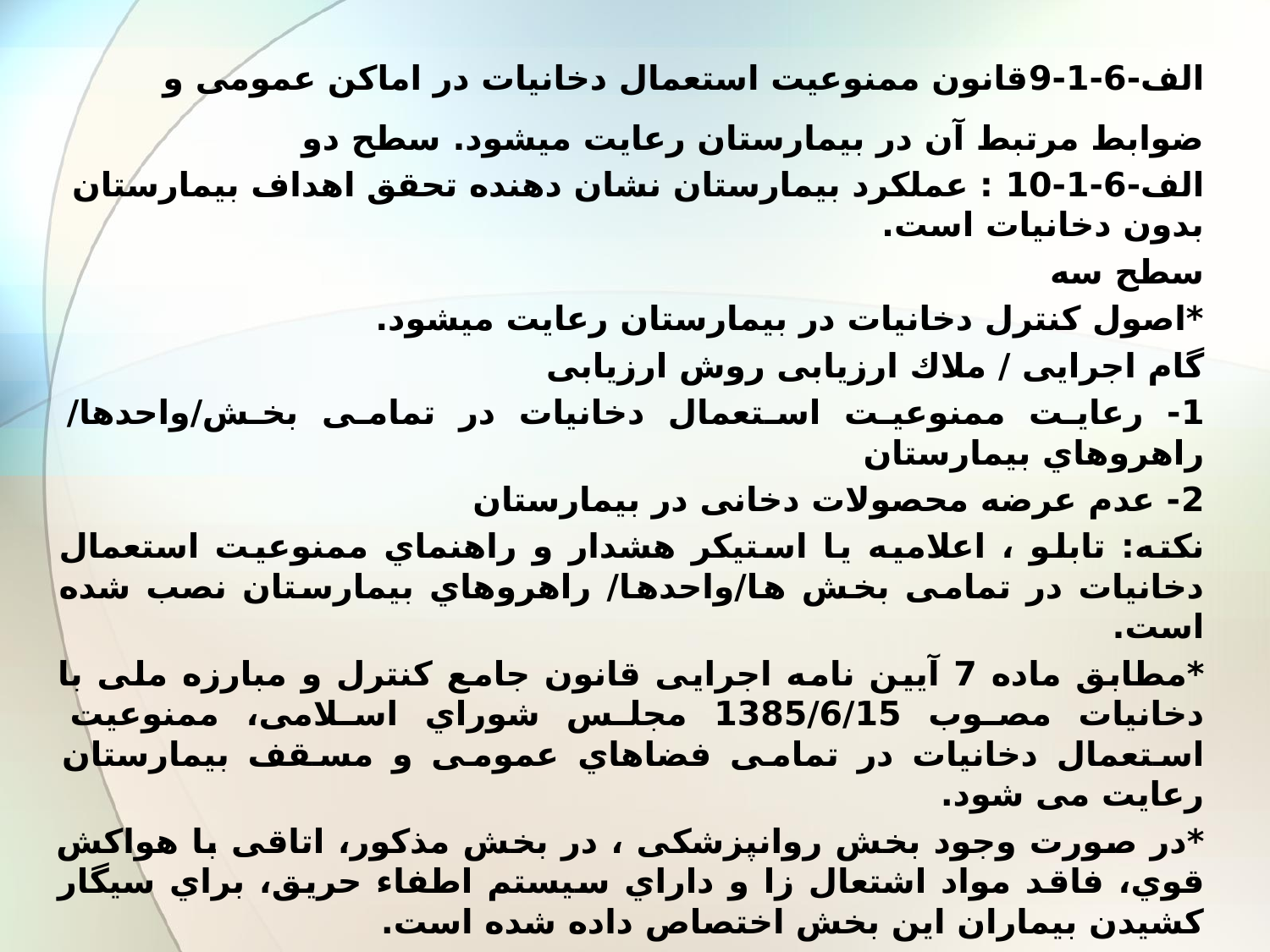

الف-6-1-9	قانون ممنوعیت استعمال دخانیات در اماکن عمومی و ضوابط مرتبط آن در بیمارستان رعایت میشود. 	سطح دو
الف-6-1-10 : عملکرد بیمارستان نشان دهنده تحقق اهداف بیمارستان بدون دخانیات است.
سطح سه
*اصول کنترل دخانیات در بیمارستان رعایت میشود.
گام اجرایی / ملاك ارزیابی روش ارزیابی
1- رعایت ممنوعیت استعمال دخانیات در تمامی بخش/واحدها/ راهروهاي بیمارستان
2- عدم عرضه محصولات دخانی در بیمارستان
نکته: تابلو ، اعلامیه یا استیکر هشدار و راهنماي ممنوعیت استعمال دخانیات در تمامی بخش ها/واحدها/ راهروهاي بیمارستان نصب شده است.
*مطابق ماده 7 آیین نامه اجرایی قانون جامع کنترل و مبارزه ملی با دخانیات مصوب 1385/6/15 مجلس شوراي اسلامی، ممنوعیت استعمال دخانیات در تمامی فضاهاي عمومی و مسقف بیمارستان رعایت می شود.
*در صورت وجود بخش روانپزشکی ، در بخش مذکور، اتاقی با هواکش قوي، فاقد مواد اشتعال زا و داراي سیستم اطفاء حریق، براي سیگار کشیدن بیماران این بخش اختصاص داده شده است.
*بر اساس بازدید میدانی ، مواد دخانی در بیمارستان عرضه نشده و به فروش نمی رسد. به عبارتی از عرضه و فروش مواد دخانی در بوفه بیمارستان جلوگیري شده است. (به استثناي بیمارستان روان پزشکی البته با ایجاد محدودیت)